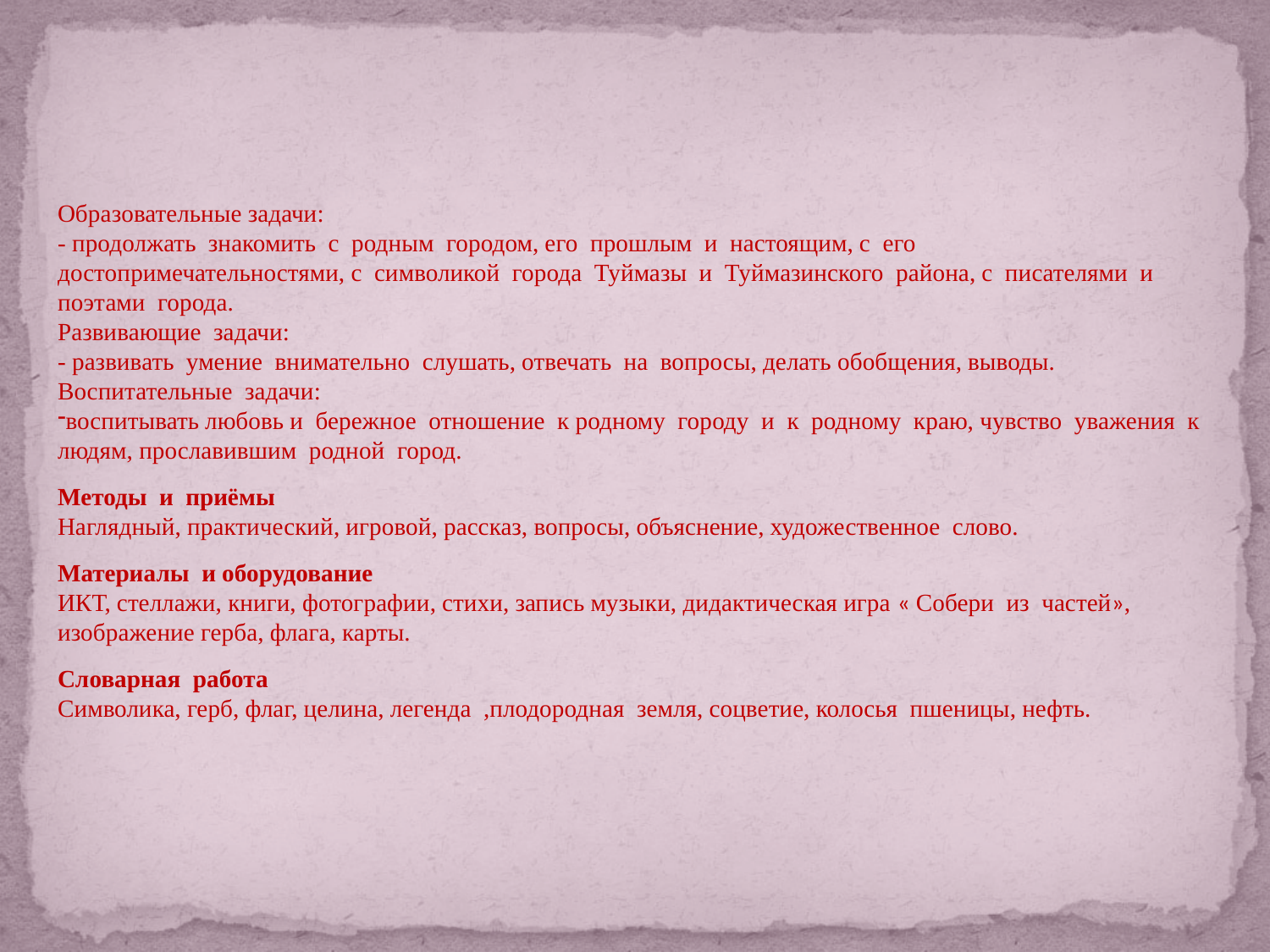

Образовательные задачи:
- продолжать  знакомить  с  родным  городом, его  прошлым  и  настоящим, с  его  достопримечательностями, с  символикой  города  Туймазы  и  Туймазинского  района, с  писателями  и  поэтами  города.
Развивающие  задачи:
- развивать  умение  внимательно  слушать, отвечать  на  вопросы, делать обобщения, выводы.
Воспитательные  задачи:
воспитывать любовь и  бережное  отношение  к родному  городу  и  к  родному  краю, чувство  уважения  к людям, прославившим  родной  город.

Методы  и  приёмы
Наглядный, практический, игровой, рассказ, вопросы, объяснение, художественное  слово.

Материалы  и оборудование
ИКТ, стеллажи, книги, фотографии, стихи, запись музыки, дидактическая игра « Собери  из  частей», изображение герба, флага, карты.

Словарная  работа
Символика, герб, флаг, целина, легенда  ,плодородная  земля, соцветие, колосья  пшеницы, нефть.